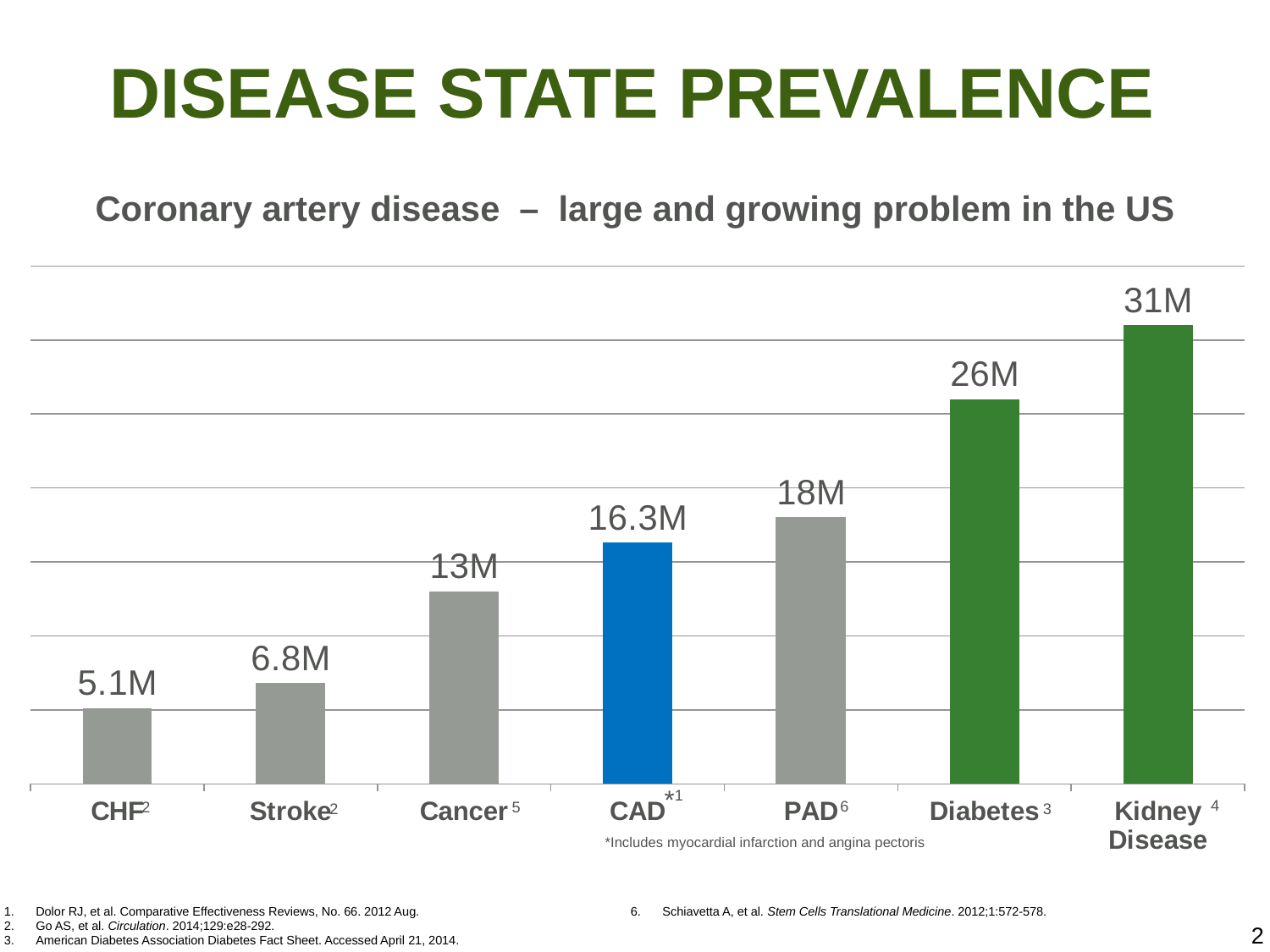

# Disease State PREVALENCE
Coronary artery disease  –  large and growing problem in the US

### Chart

| Category |  |
|---|---|
| CHF | 5.1 |
| Stroke | 6.8 |
| Cancer | 13.0 |
| CAD | 16.3 |
| PAD | 18.0 |
| Diabetes | 26.0 |
| Kidney Disease | 31.0 |
*1
4
6
2
5
2
3
*Includes myocardial infarction and angina pectoris
Dolor RJ, et al. Comparative Effectiveness Reviews, No. 66. 2012 Aug.
Go AS, et al. Circulation. 2014;129:e28-292.
American Diabetes Association Diabetes Fact Sheet. Accessed April 21, 2014.

American Kidney Fund Website. Accessed July 30, 2013.
Howlader N, et al. SEER Cancer Statistics Review, 1975-2010. Accessed April 17, 2014.
Schiavetta A, et al. Stem Cells Translational Medicine. 2012;1:572-578.
2
2